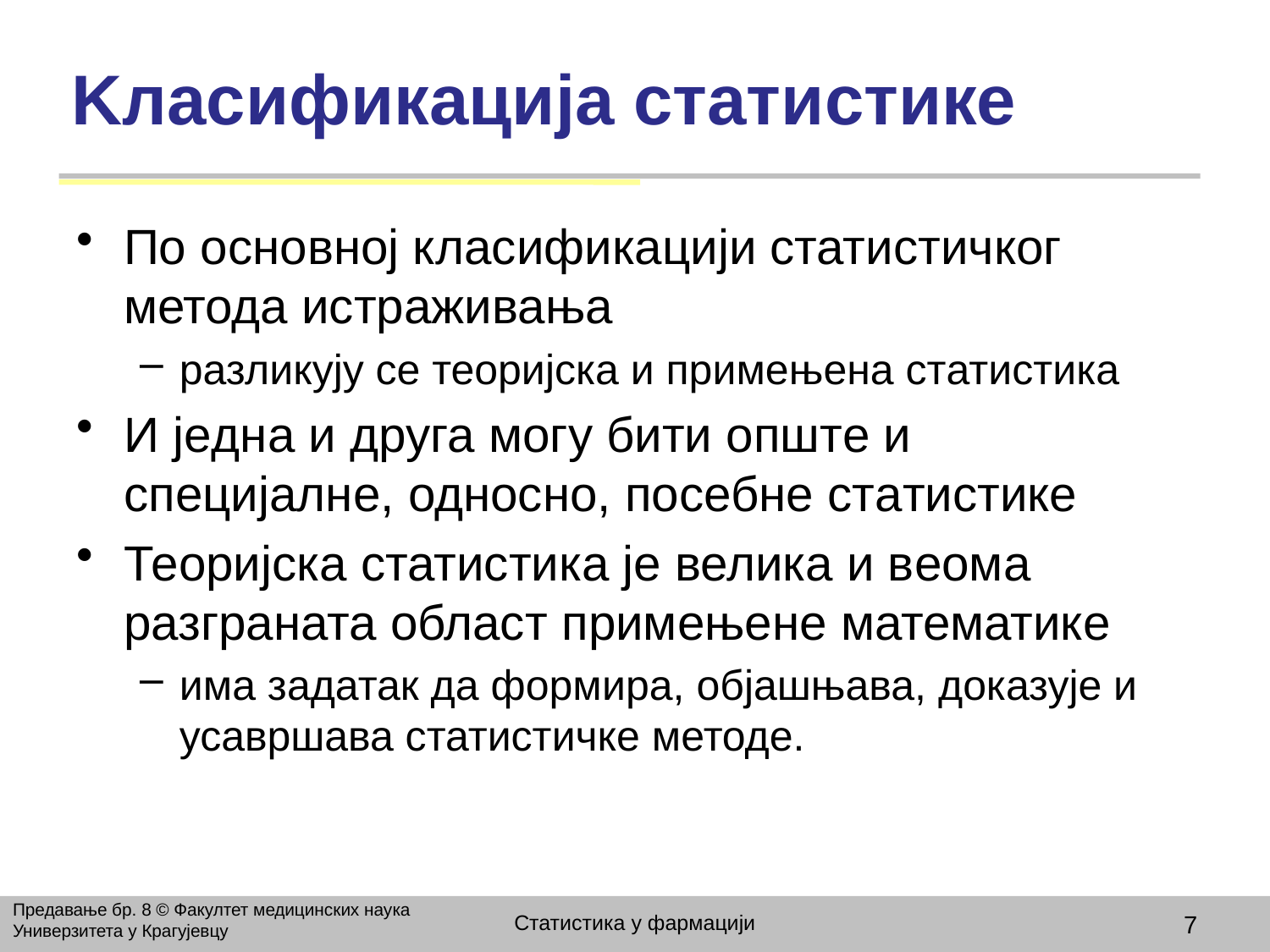

# Kласификација статистике
По основној класификацији статистичког метода истраживања
разликују се теоријска и примењена статистика
И једна и друга могу бити опште и специјалне, односно, посебне статистике
Теоријска статистика је велика и веома разграната област примењене математике
има задатак да формира, објашњава, доказује и усавршава статистичке методе.

Предавање бр. 8 © Факултет медицинских наука Универзитета у Крагујевцу
Статистика у фармацији
7